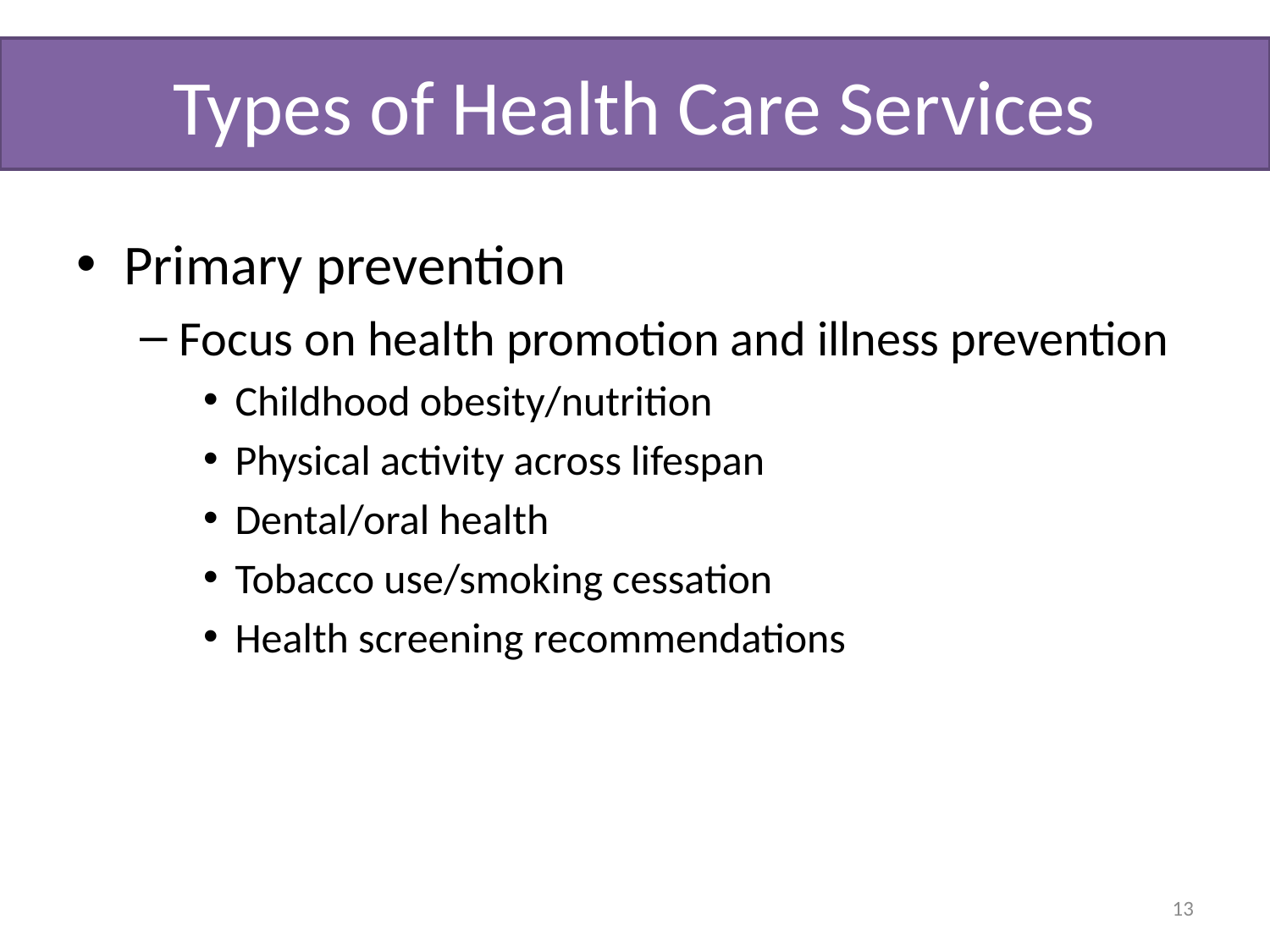

Primary prevention
Focus on health promotion and illness prevention
Childhood obesity/nutrition
Physical activity across lifespan
Dental/oral health
Tobacco use/smoking cessation
Health screening recommendations
Types of Health Care Services
13